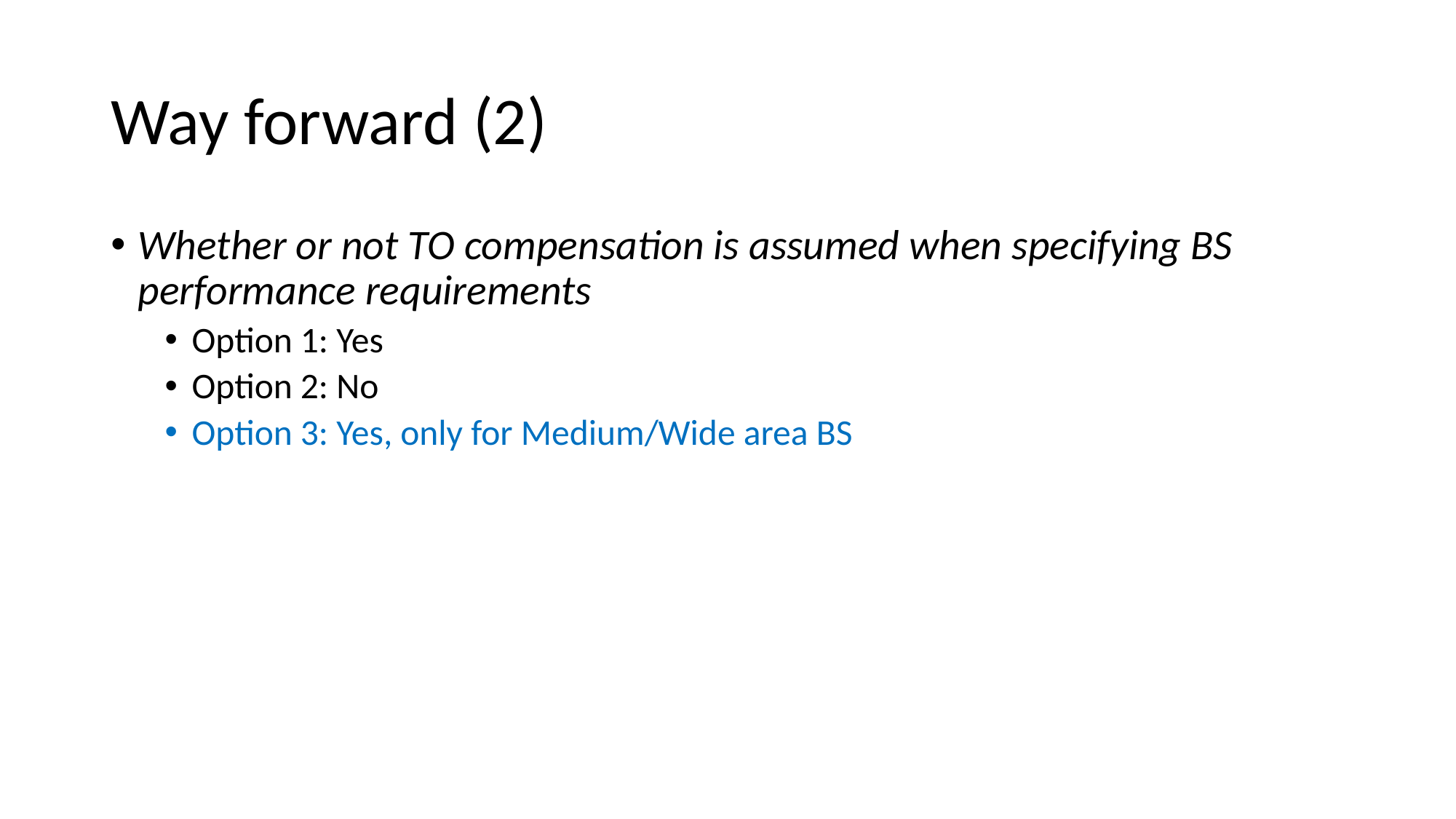

# Way forward (2)
Whether or not TO compensation is assumed when specifying BS performance requirements
Option 1: Yes
Option 2: No
Option 3: Yes, only for Medium/Wide area BS